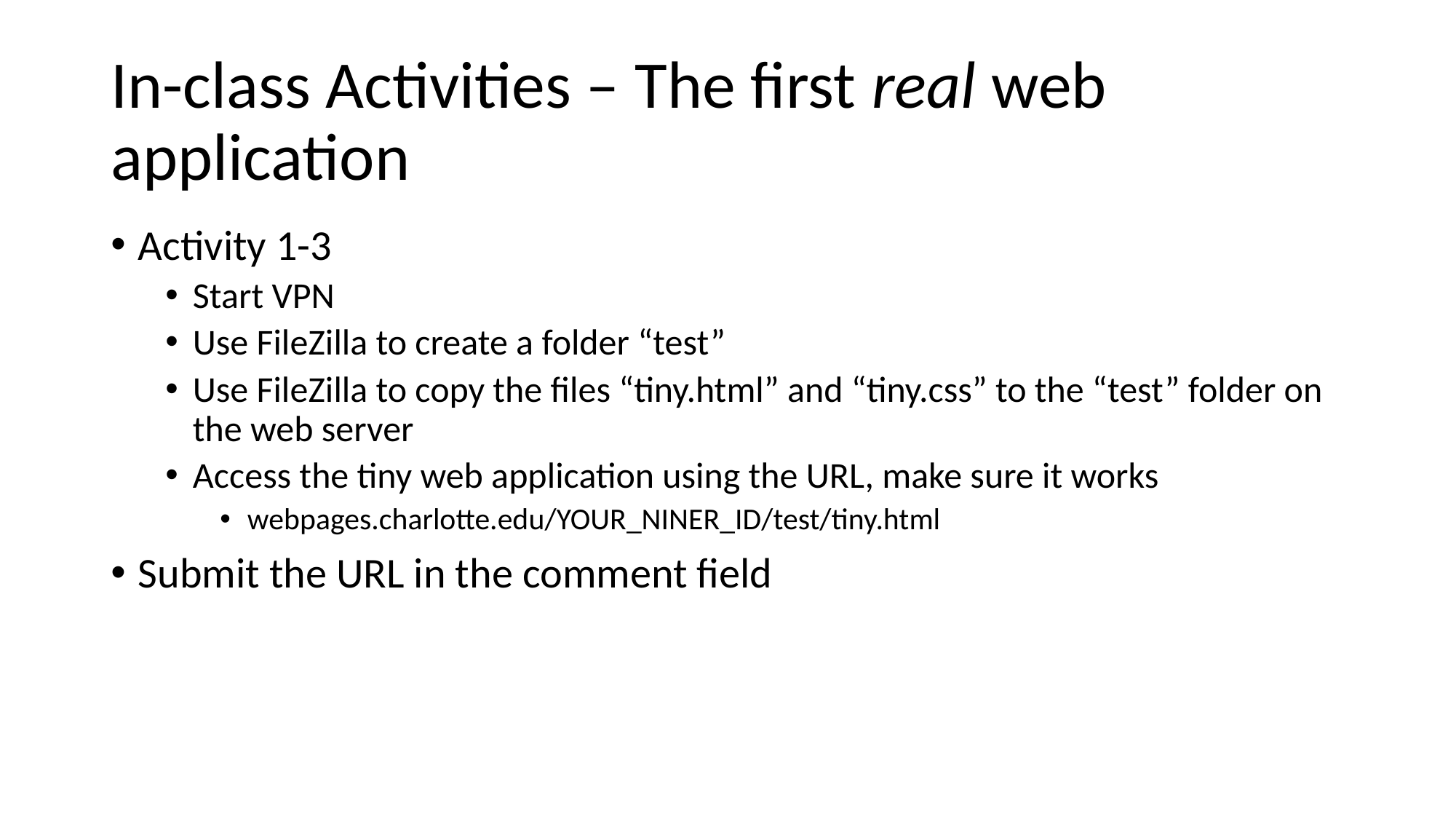

# In-class Activities – The first real web application
Activity 1-3
Start VPN
Use FileZilla to create a folder “test”
Use FileZilla to copy the files “tiny.html” and “tiny.css” to the “test” folder on the web server
Access the tiny web application using the URL, make sure it works
webpages.charlotte.edu/YOUR_NINER_ID/test/tiny.html
Submit the URL in the comment field